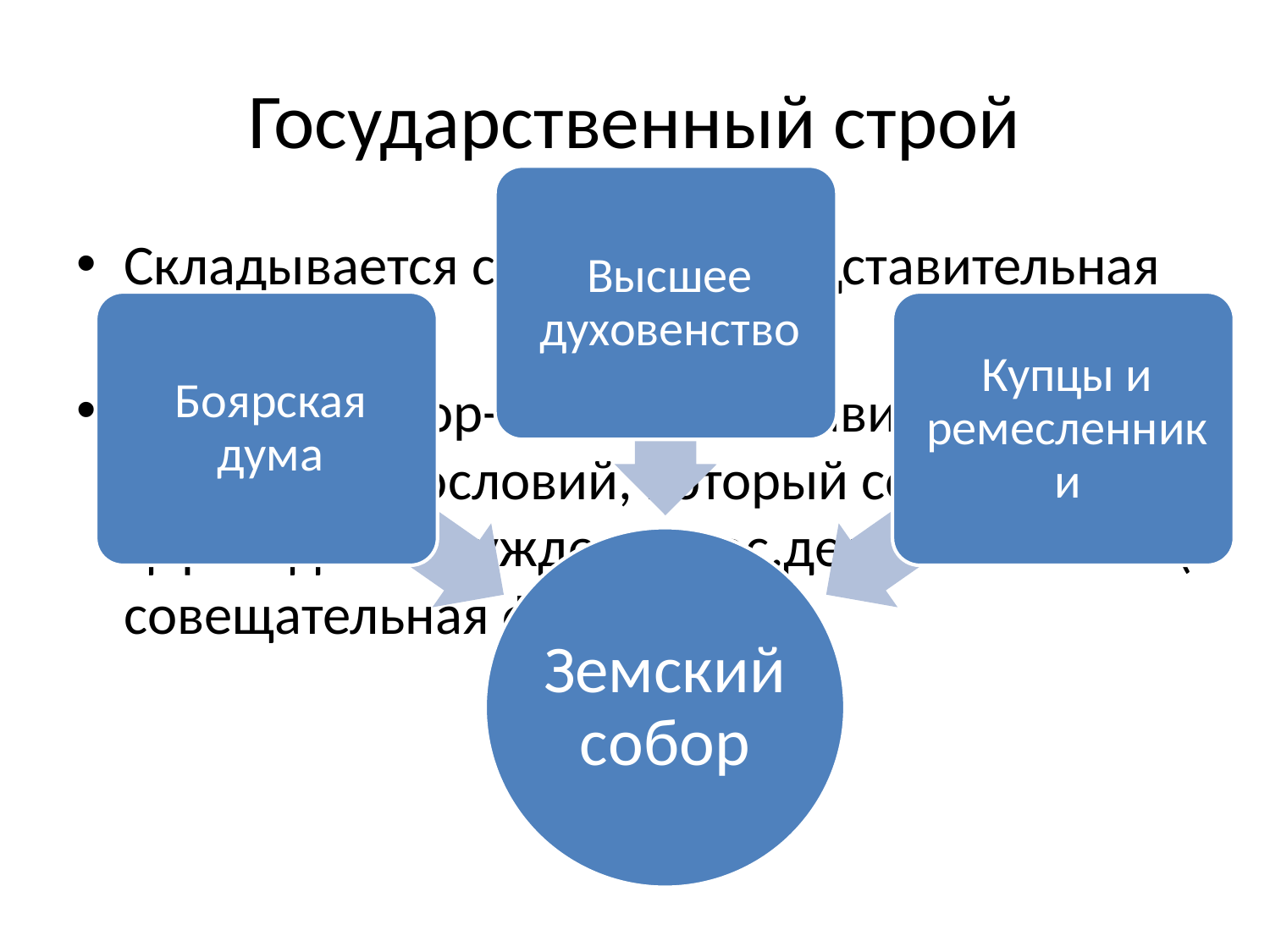

# Государственный строй
Земский собор
Боярская дума
Высшее духовенство
Купцы и ремесленники
Складывается сословно- представительная монархия
Земский собор-съезд представителей различных сословий, который созывался царем для обсуждения гос.дел                        ( совещательная функция)